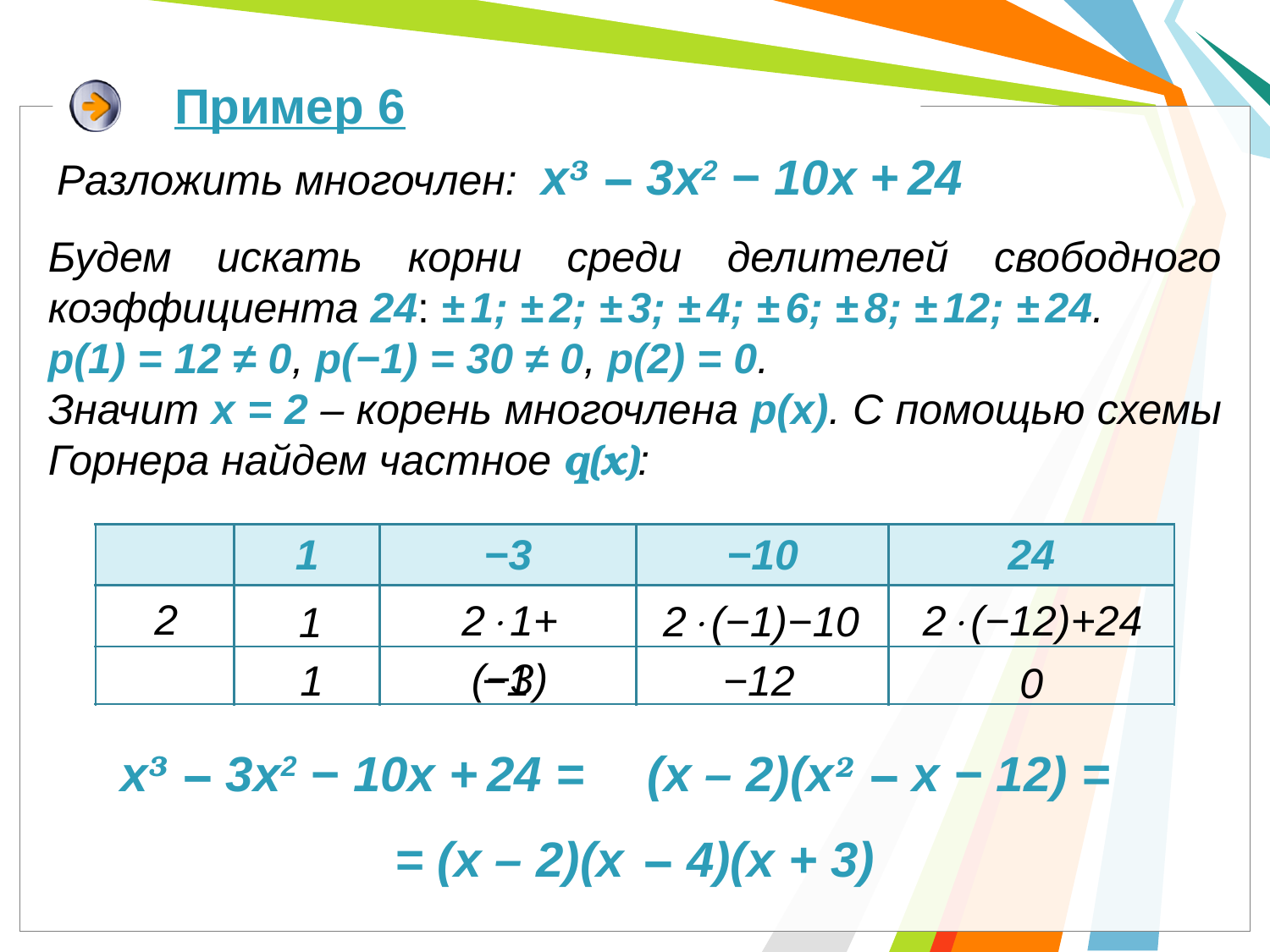

Пример 6
Разложить многочлен:  х3 − 3х2 − 10х + 24
Будем искать корни среди делителей свободного коэффициента 24: ± 1; ± 2; ± 3; ± 4; ± 6; ± 8; ± 12; ± 24.
р(1) = 12 ≠ 0, р(−1) = 30 ≠ 0, р(2) = 0.
Значит х = 2 – корень многочлена р(х). С помощью схемы Горнера найдем частное q(x):
|  | 1 | −3 | −10 | 24 |
| --- | --- | --- | --- | --- |
|  |  |  |  |  |
|  |  |  |  |  |
2
2⋅(−12)+24
2⋅1+(−3)
2⋅(−1)−10
1
−1
−12
1
0
х3 − 3х2 − 10х + 24 =
(х – 2)(х2 − х − 12) =
= (х – 2)(х − 4)(х + 3)